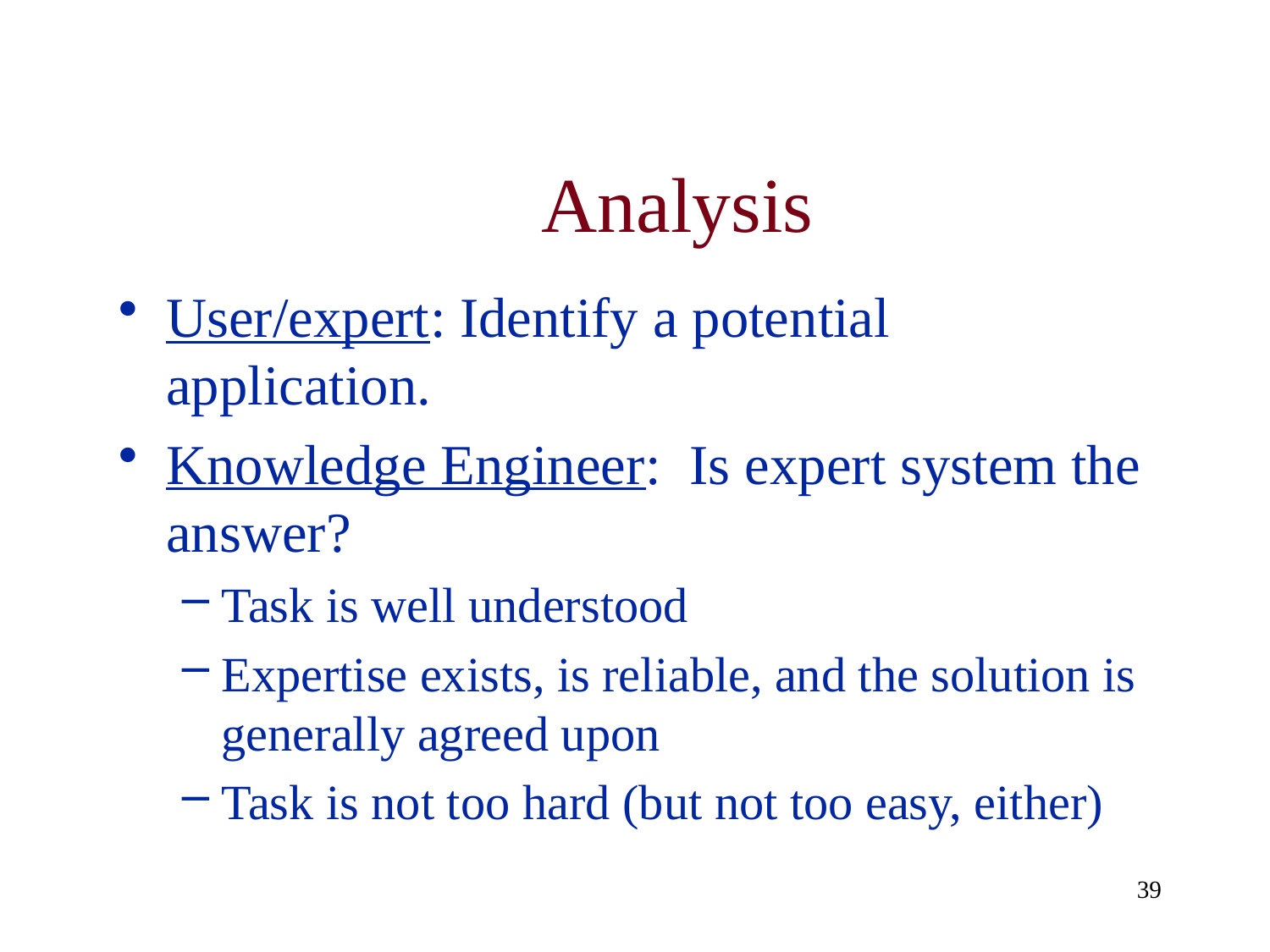

# Analysis
User/expert: Identify a potential application.
Knowledge Engineer:  Is expert system the answer?
Task is well understood
Expertise exists, is reliable, and the solution is generally agreed upon
Task is not too hard (but not too easy, either)

39